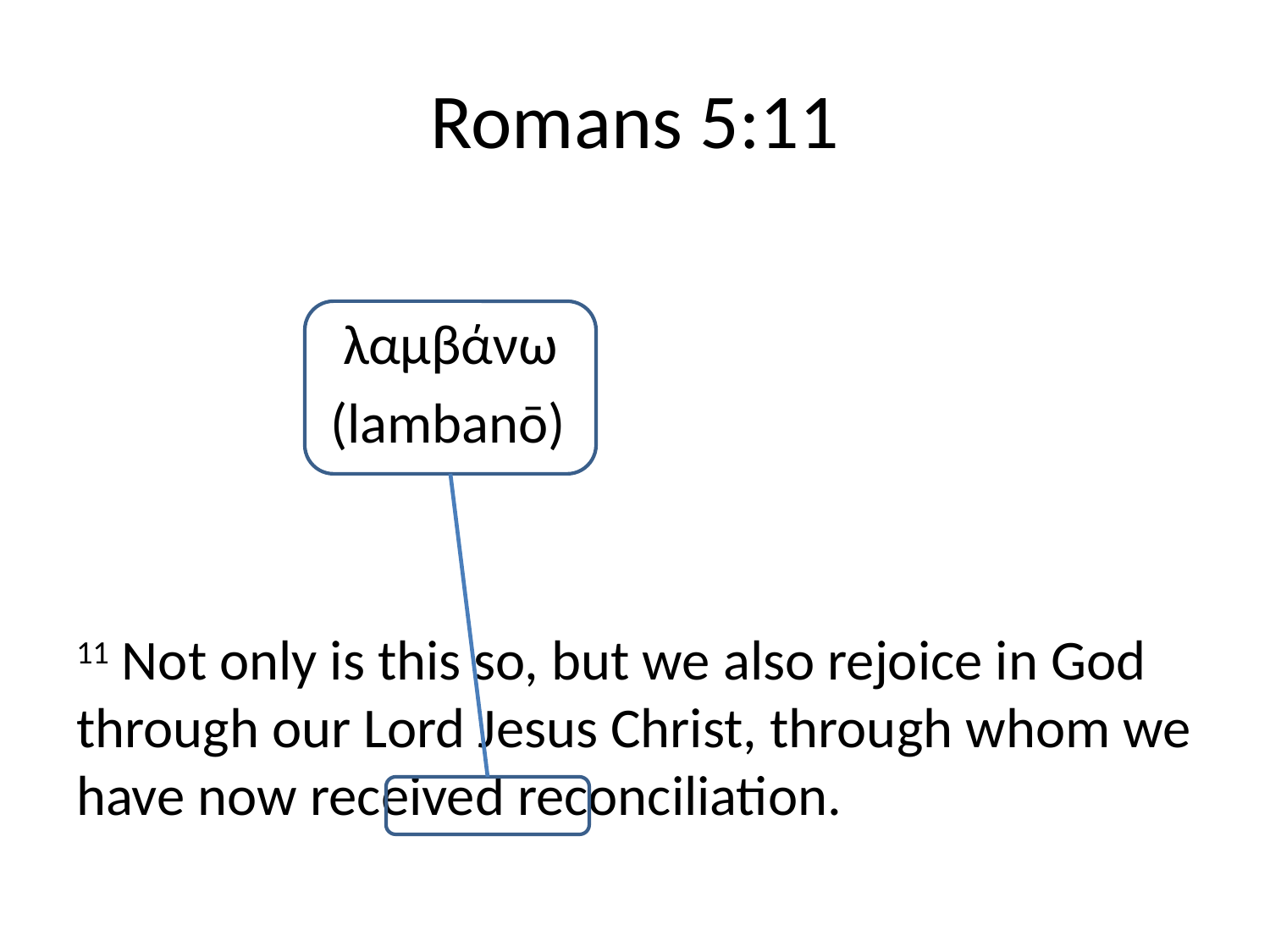

# Romans 5:11

		 λαμβάνω
		(lambanō)

11 Not only is this so, but we also rejoice in God through our Lord Jesus Christ, through whom we have now received reconciliation.